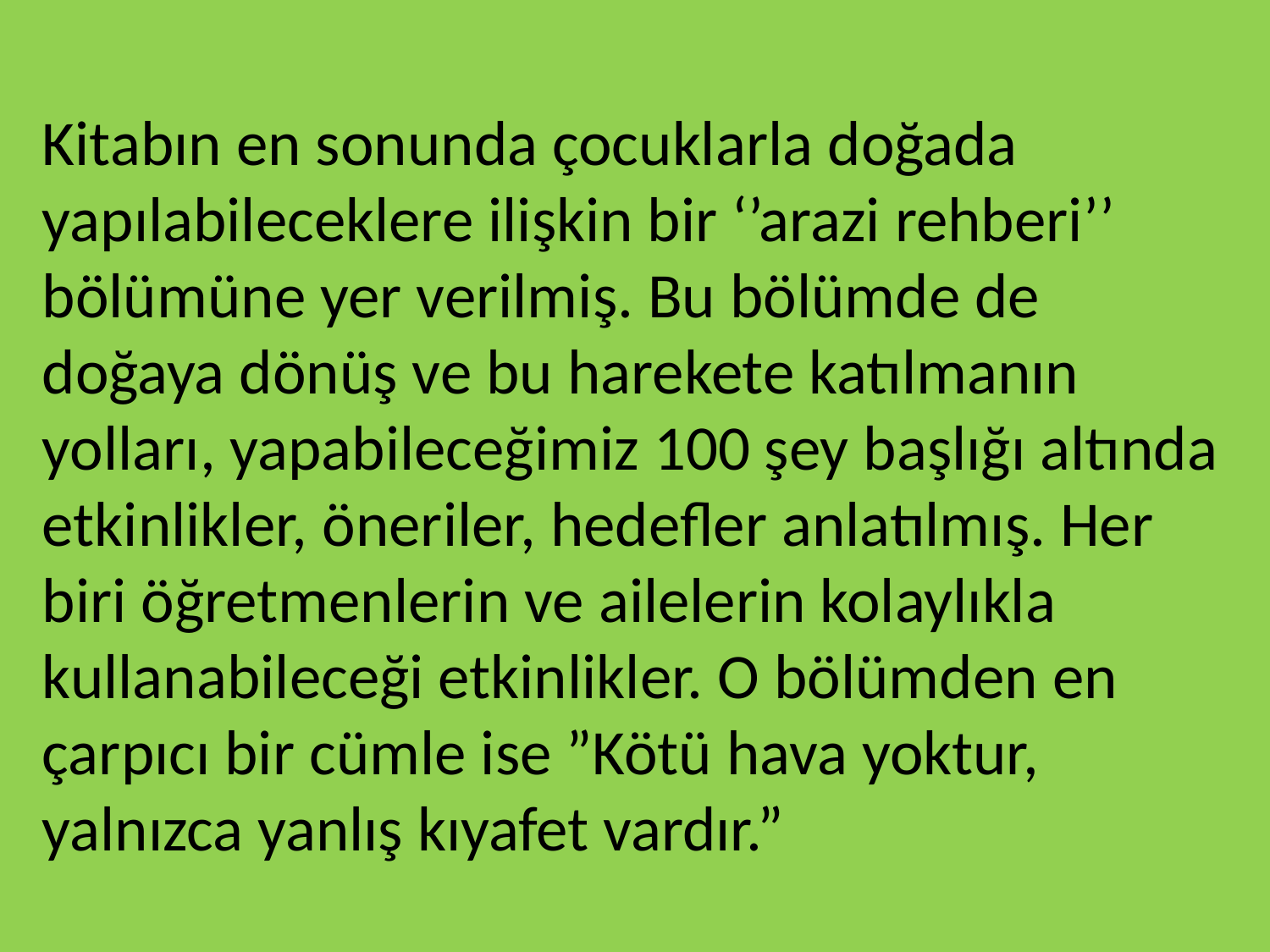

Kitabın en sonunda çocuklarla doğada yapılabileceklere ilişkin bir ‘’arazi rehberi’’ bölümüne yer verilmiş. Bu bölümde de doğaya dönüş ve bu harekete katılmanın yolları, yapabileceğimiz 100 şey başlığı altında etkinlikler, öneriler, hedefler anlatılmış. Her biri öğretmenlerin ve ailelerin kolaylıkla kullanabileceği etkinlikler. O bölümden en çarpıcı bir cümle ise ”Kötü hava yoktur, yalnızca yanlış kıyafet vardır.”